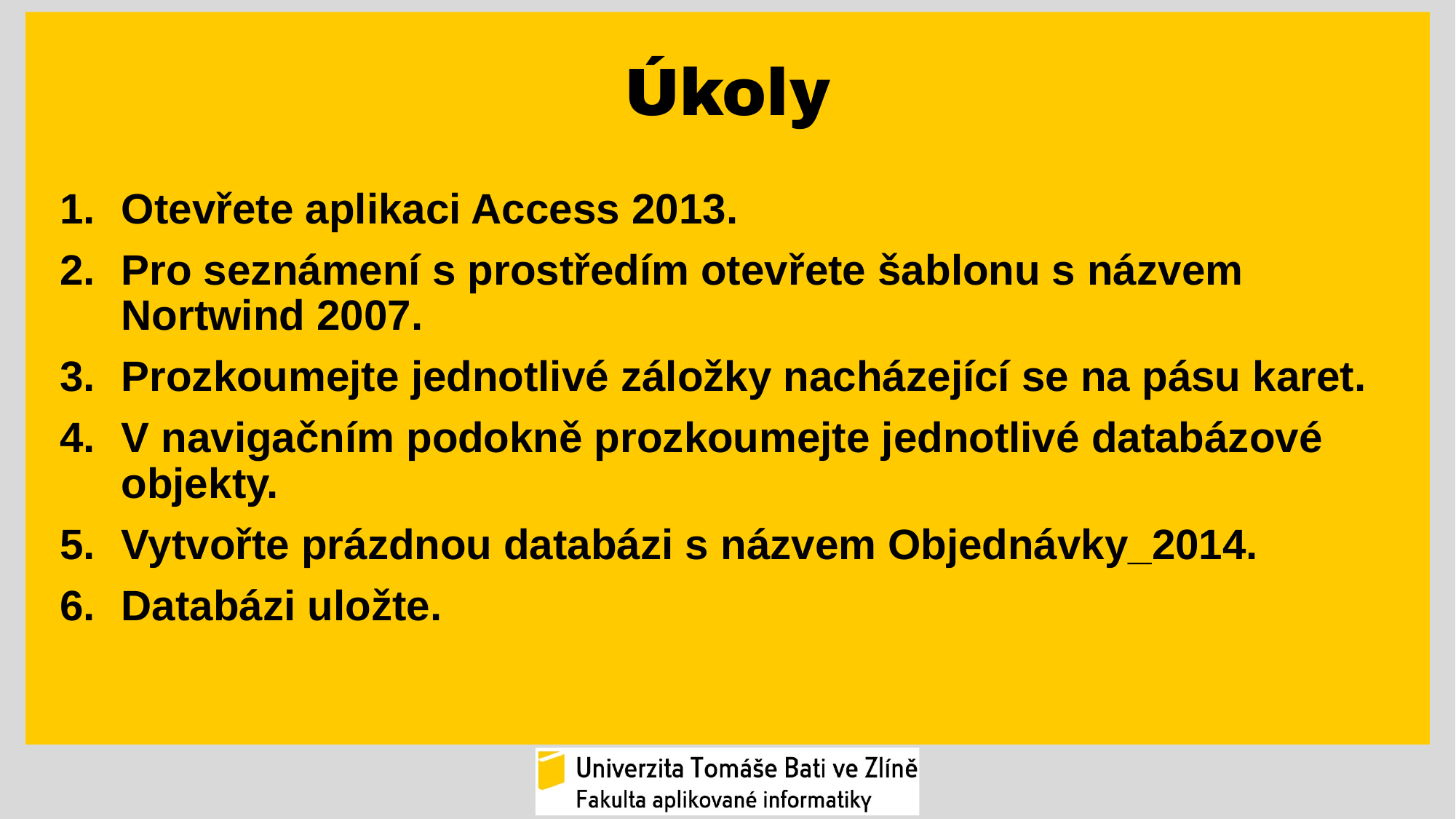

# Úkoly
Otevřete aplikaci Access 2013.
Pro seznámení s prostředím otevřete šablonu s názvem Nortwind 2007.
Prozkoumejte jednotlivé záložky nacházející se na pásu karet.
V navigačním podokně prozkoumejte jednotlivé databázové objekty.
Vytvořte prázdnou databázi s názvem Objednávky_2014.
Databázi uložte.